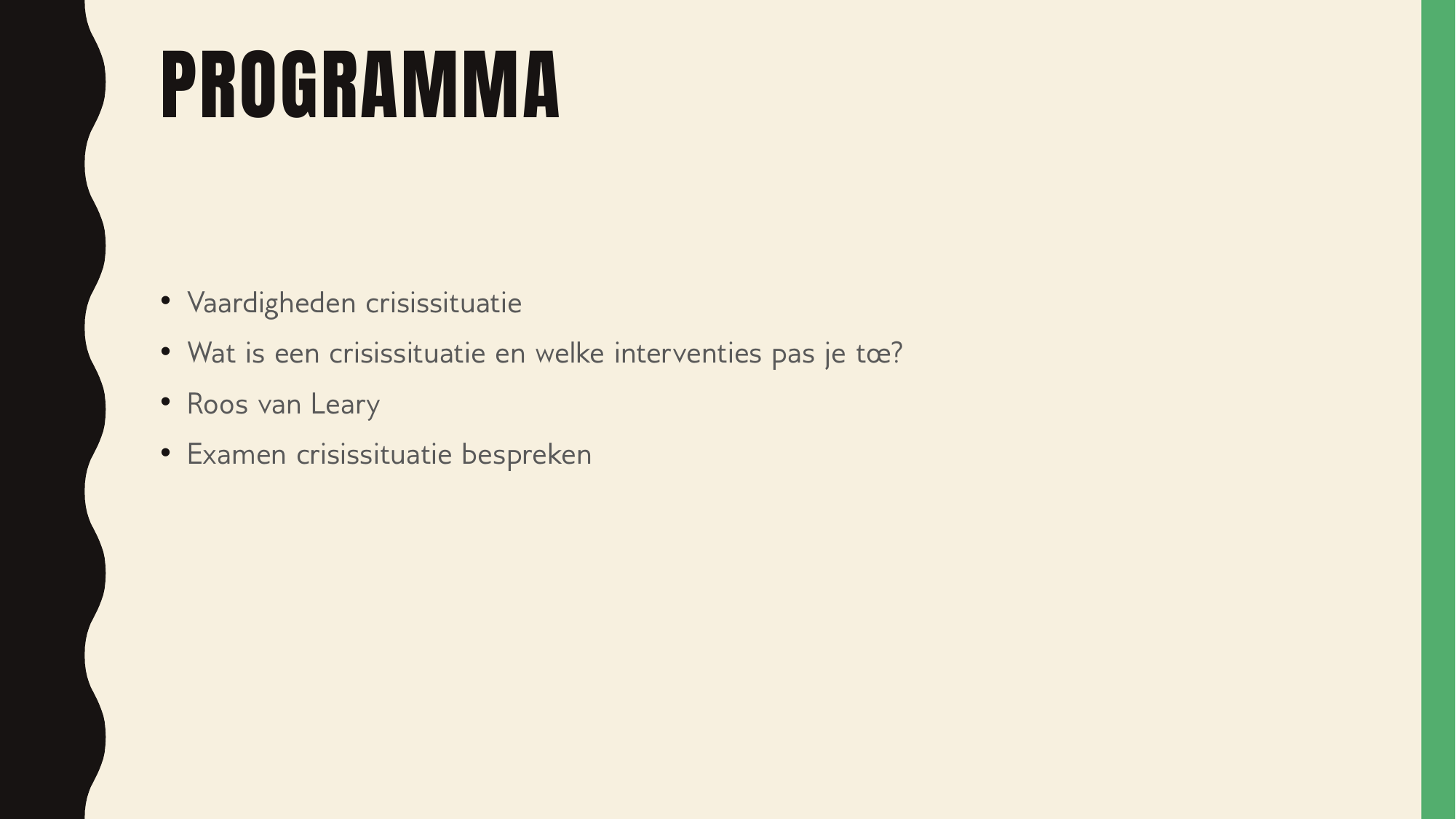

# Programma
Vaardigheden crisissituatie ​
Wat is een crisissituatie en welke interventies pas je toe?​
Roos van Leary
Examen crisissituatie bespreken ​